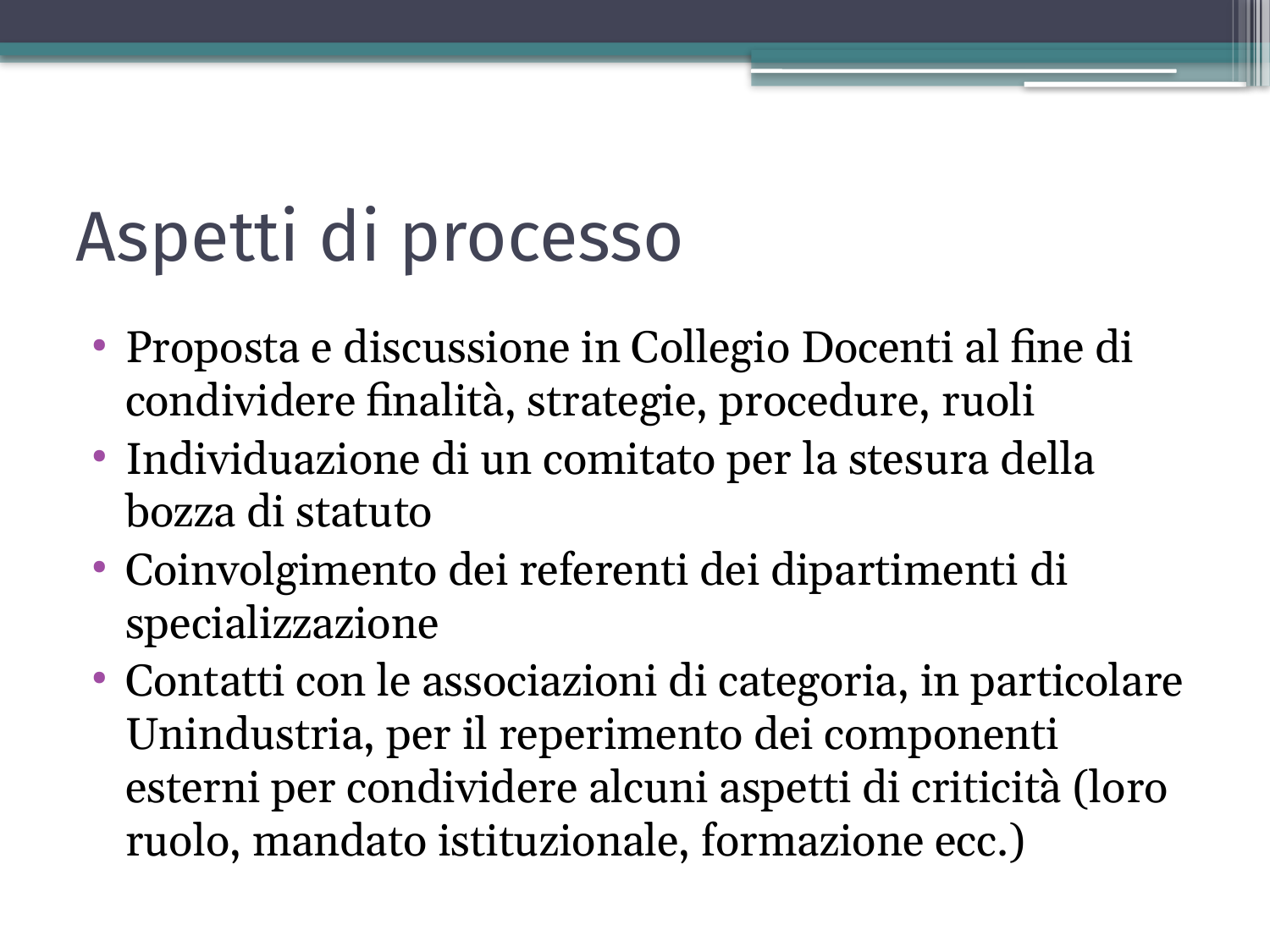

# Aspetti di processo
Proposta e discussione in Collegio Docenti al fine di condividere finalità, strategie, procedure, ruoli
Individuazione di un comitato per la stesura della bozza di statuto
Coinvolgimento dei referenti dei dipartimenti di specializzazione
Contatti con le associazioni di categoria, in particolare Unindustria, per il reperimento dei componenti esterni per condividere alcuni aspetti di criticità (loro  ruolo, mandato istituzionale, formazione ecc.)